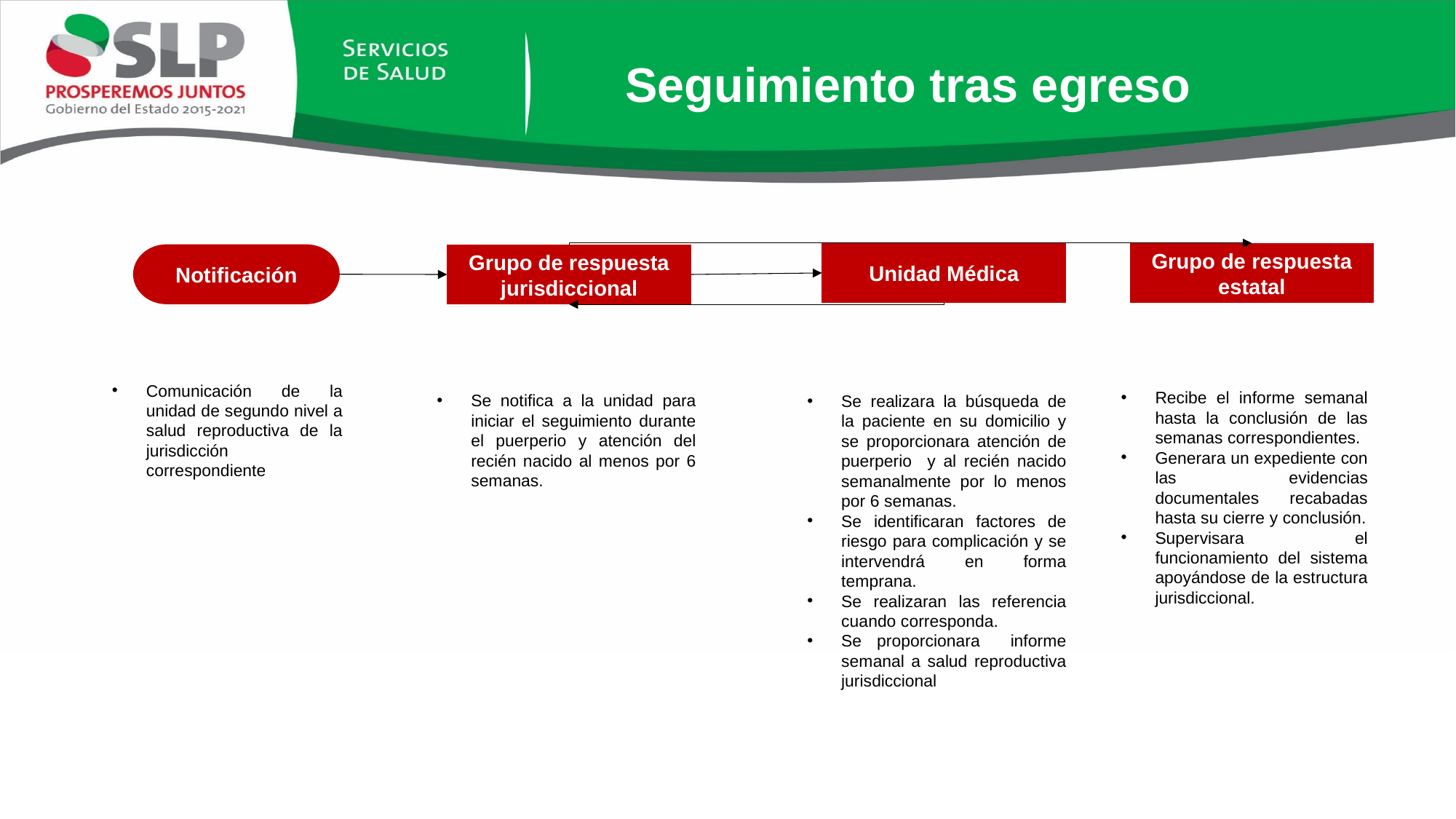

# Seguimiento tras egreso
Unidad Médica
Grupo de respuesta estatal

Notificación

Grupo de respuesta jurisdiccional
Comunicación de la unidad de segundo nivel a salud reproductiva de la jurisdicción correspondiente
Recibe el informe semanal hasta la conclusión de las semanas correspondientes.
Generara un expediente con las evidencias documentales recabadas hasta su cierre y conclusión.
Supervisara el funcionamiento del sistema apoyándose de la estructura jurisdiccional.
Se notifica a la unidad para iniciar el seguimiento durante el puerperio y atención del recién nacido al menos por 6 semanas.
Se realizara la búsqueda de la paciente en su domicilio y se proporcionara atención de puerperio  y al recién nacido semanalmente por lo menos por 6 semanas.
Se identificaran factores de riesgo para complicación y se intervendrá en forma temprana.
Se realizaran las referencia cuando corresponda.
Se proporcionara  informe semanal a salud reproductiva jurisdiccional